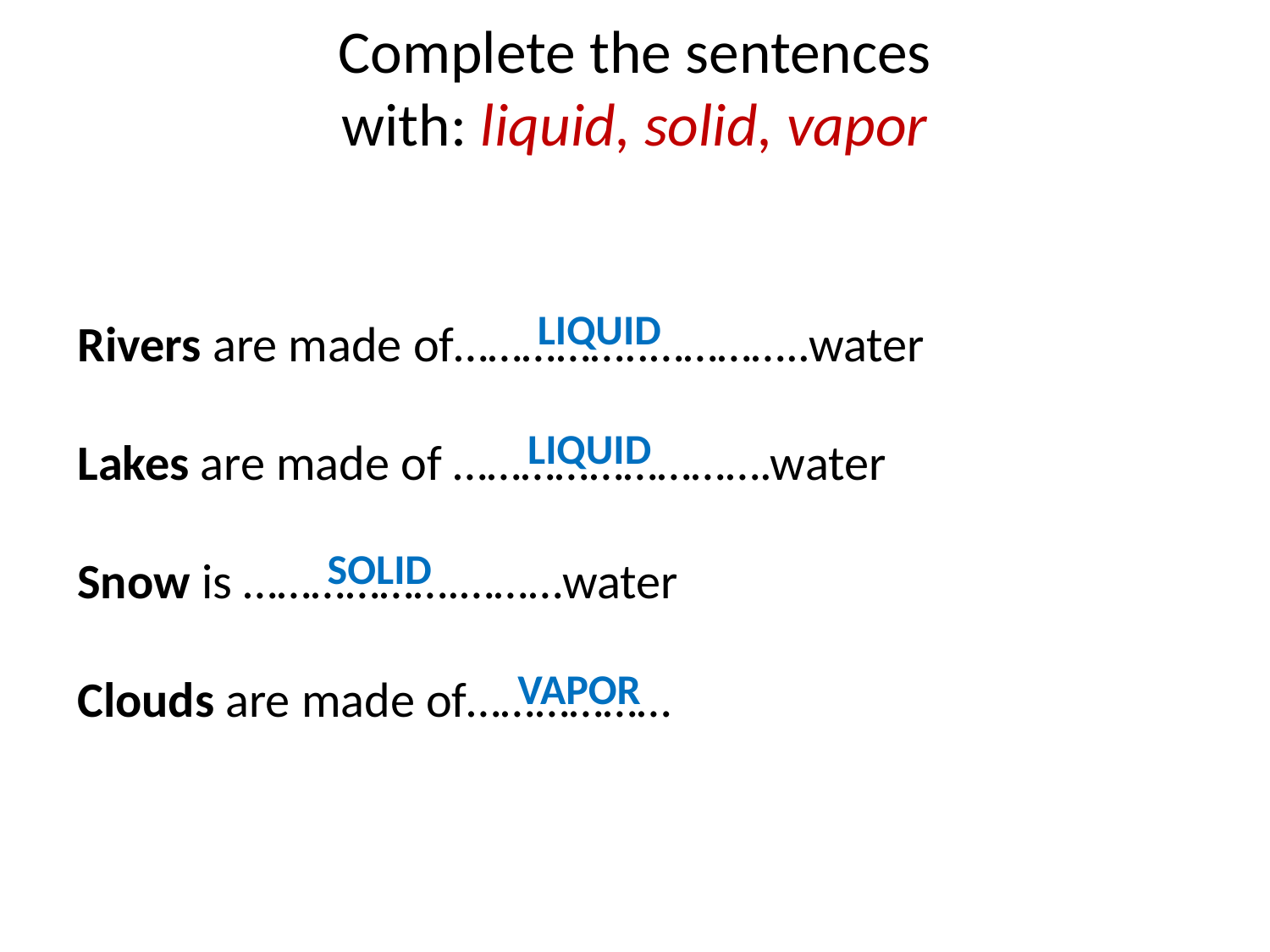

# Complete the sentences with: liquid, solid, vapor
LIQUID
Rivers are made of……………..…………..water

Lakes are made of ……………………….water

Snow is ……………….………water

Clouds are made of………………

LIQUID
SOLID
VAPOR